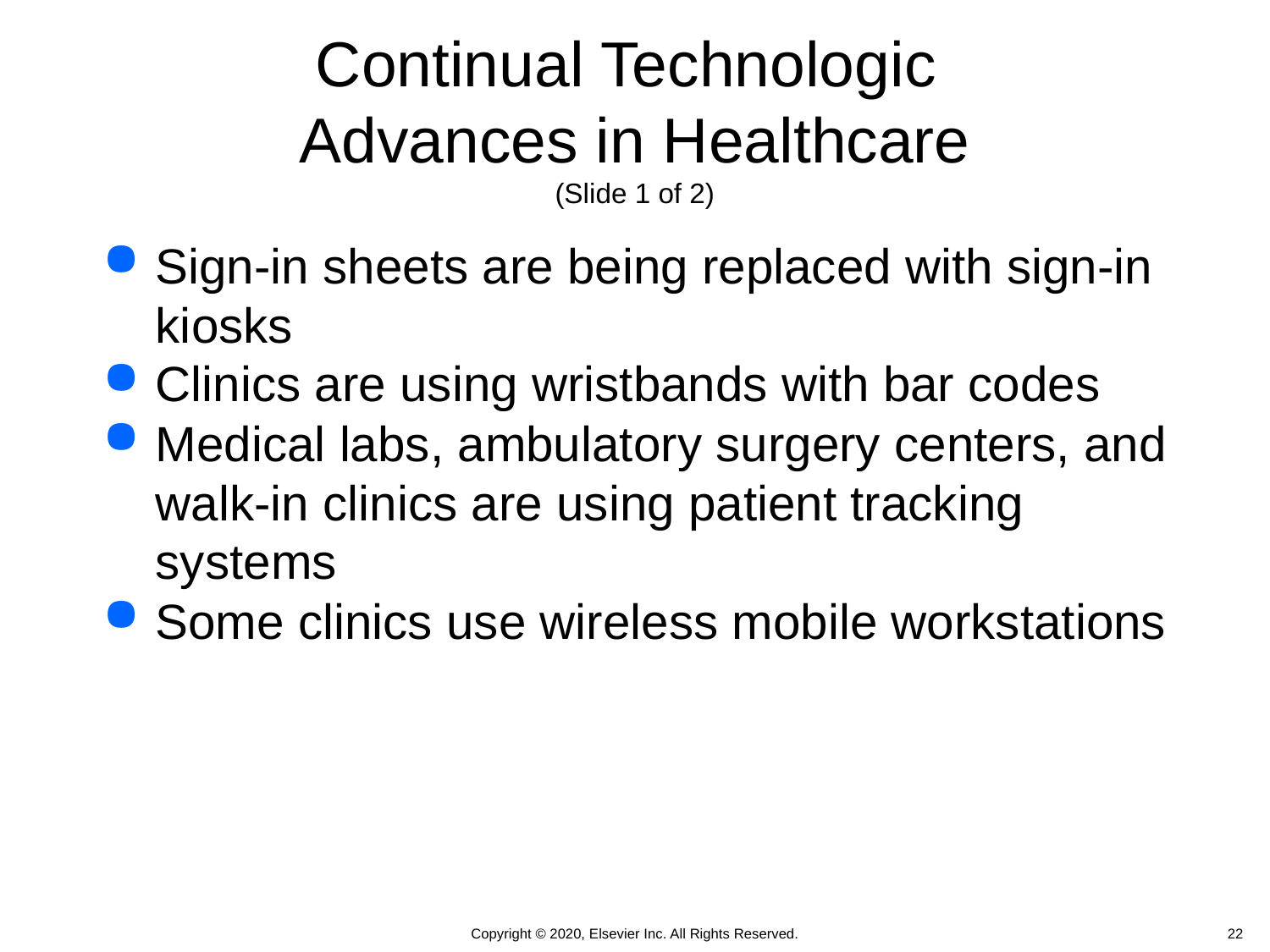

# Continual Technologic Advances in Healthcare (Slide 1 of 2)
Sign-in sheets are being replaced with sign-in kiosks
Clinics are using wristbands with bar codes
Medical labs, ambulatory surgery centers, and walk-in clinics are using patient tracking systems
Some clinics use wireless mobile workstations

22